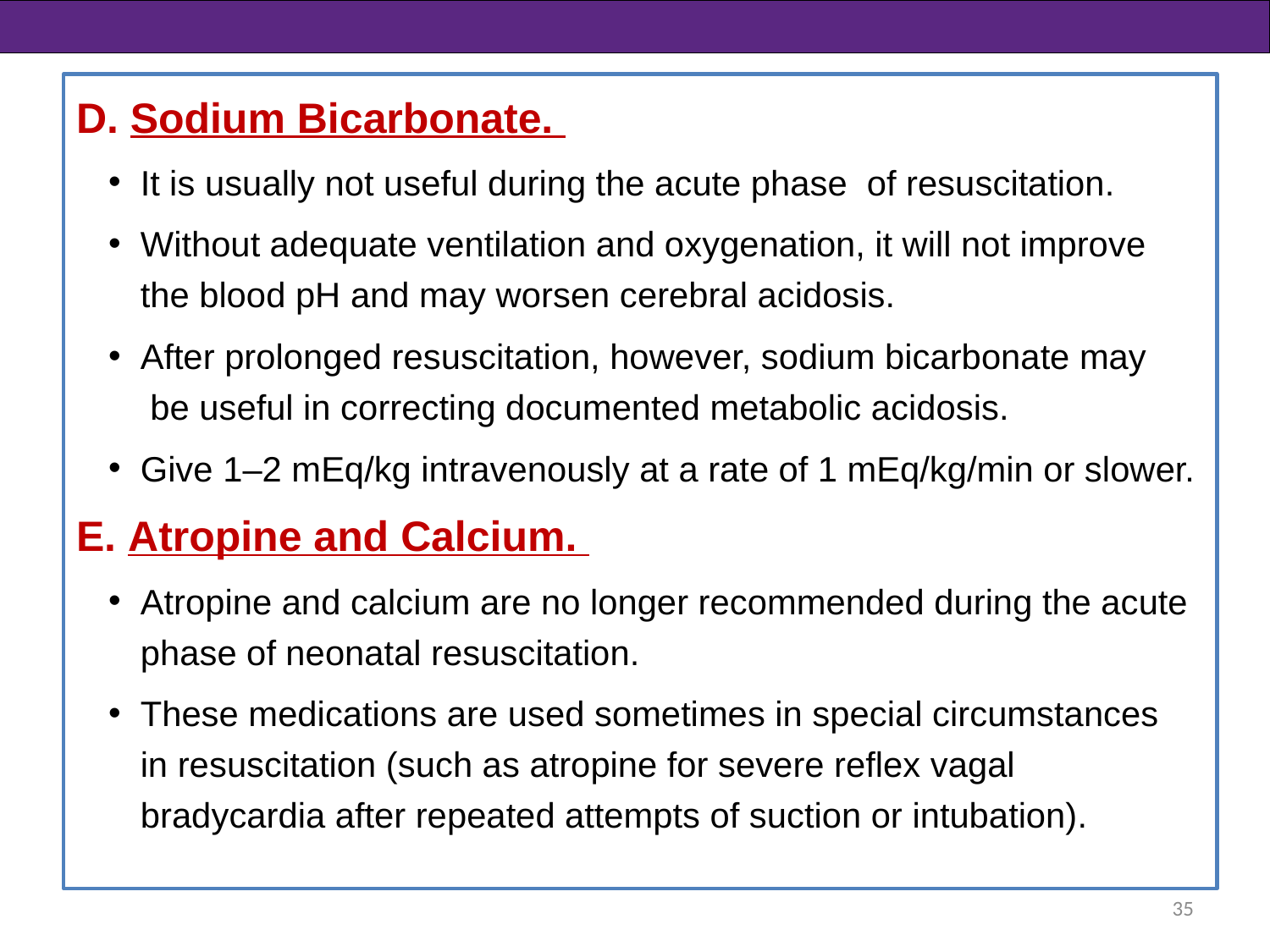

D. Sodium Bicarbonate.
It is usually not useful during the acute phase  of resuscitation.
Without adequate ventilation and oxygenation, it will not improve   the blood pH and may worsen cerebral acidosis.
After prolonged resuscitation, however, sodium bicarbonate may       be useful in correcting documented metabolic acidosis.
Give 1–2 mEq/kg intravenously at a rate of 1 mEq/kg/min or slower.
E. Atropine and Calcium.
Atropine and calcium are no longer recommended during the acute phase of neonatal resuscitation.
These medications are used sometimes in special circumstances   in resuscitation (such as atropine for severe reflex vagal  bradycardia after repeated attempts of suction or intubation).
35